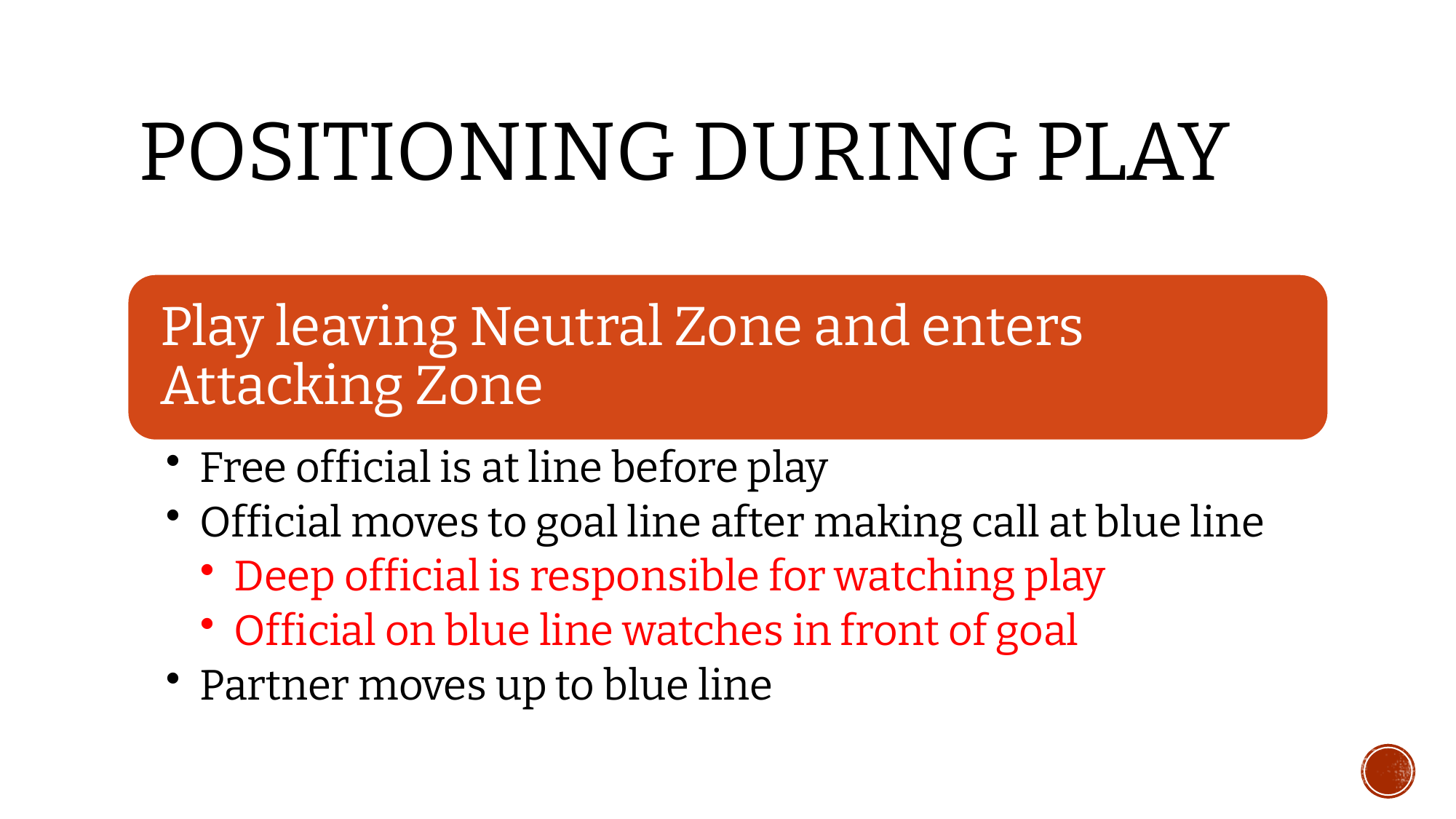

# Positioning During Play
Play leaving Neutral Zone and enters Attacking Zone
Free official is at line before play
Official moves to goal line after making call at blue line
Deep official is responsible for watching play
Official on blue line watches in front of goal
Partner moves up to blue line